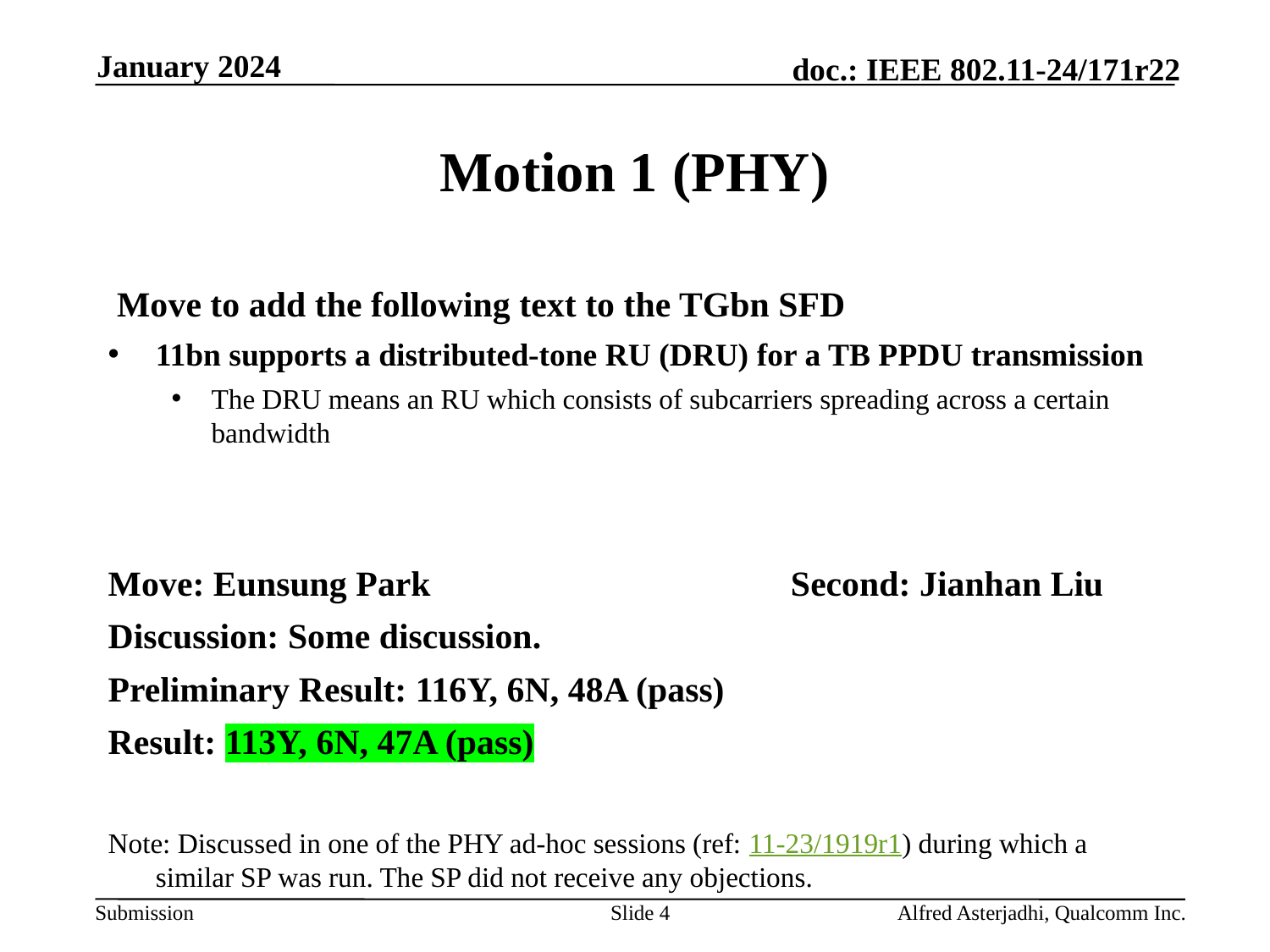

January 2024
# Motion 1 (PHY)
 Move to add the following text to the TGbn SFD
11bn supports a distributed-tone RU (DRU) for a TB PPDU transmission
The DRU means an RU which consists of subcarriers spreading across a certain bandwidth

Move: Eunsung Park			Second: Jianhan Liu
Discussion: Some discussion.
Preliminary Result: 116Y, 6N, 48A (pass)
Result: 113Y, 6N, 47A (pass)

Note: Discussed in one of the PHY ad-hoc sessions (ref: 11-23/1919r1) during which a similar SP was run. The SP did not receive any objections.
Slide 4
Alfred Asterjadhi, Qualcomm Inc.